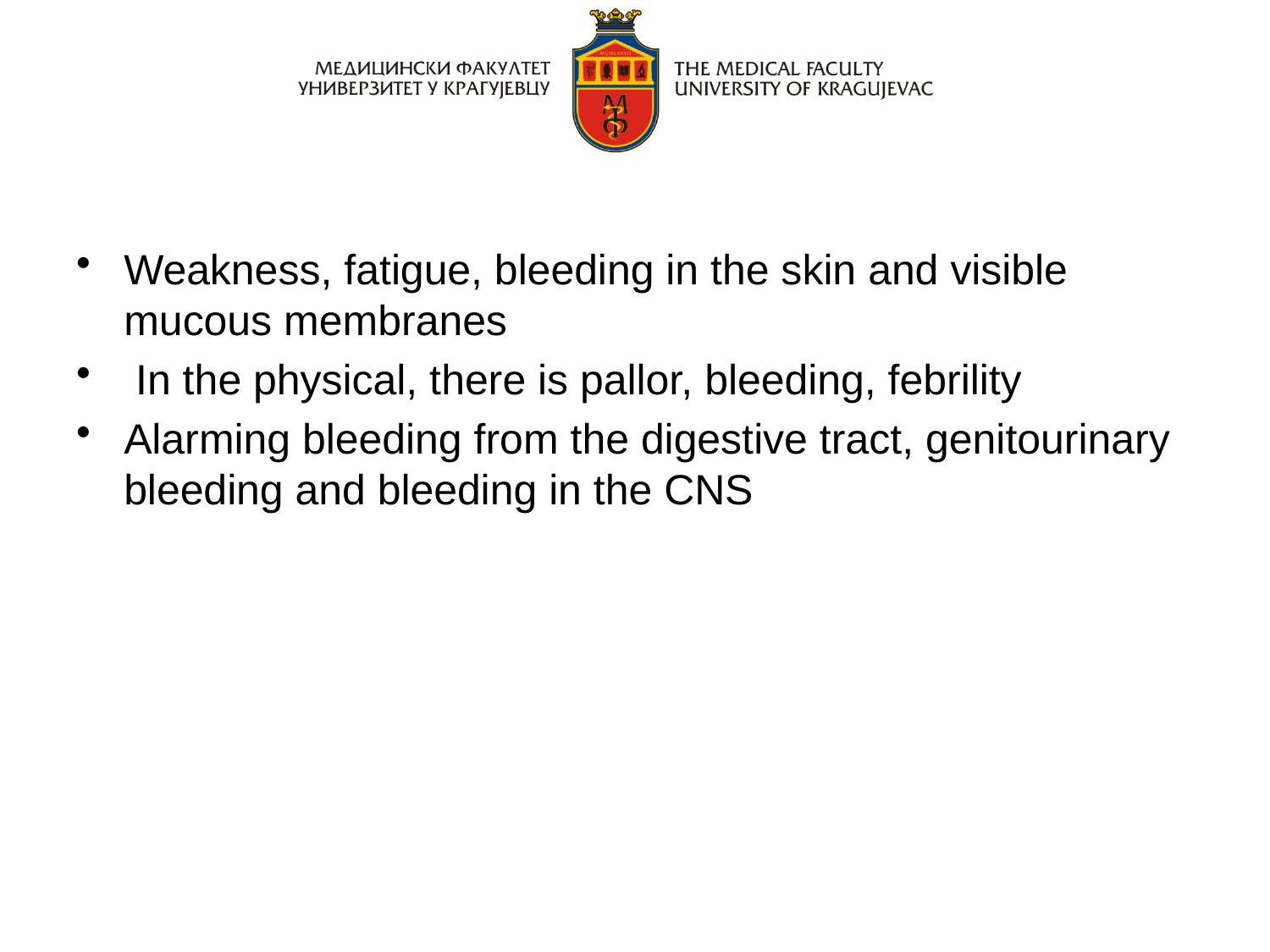

Weakness, fatigue, bleeding in the skin and visible mucous membranes
 In the physical, there is pallor, bleeding, febrility
Alarming bleeding from the digestive tract, genitourinary bleeding and bleeding in the CNS